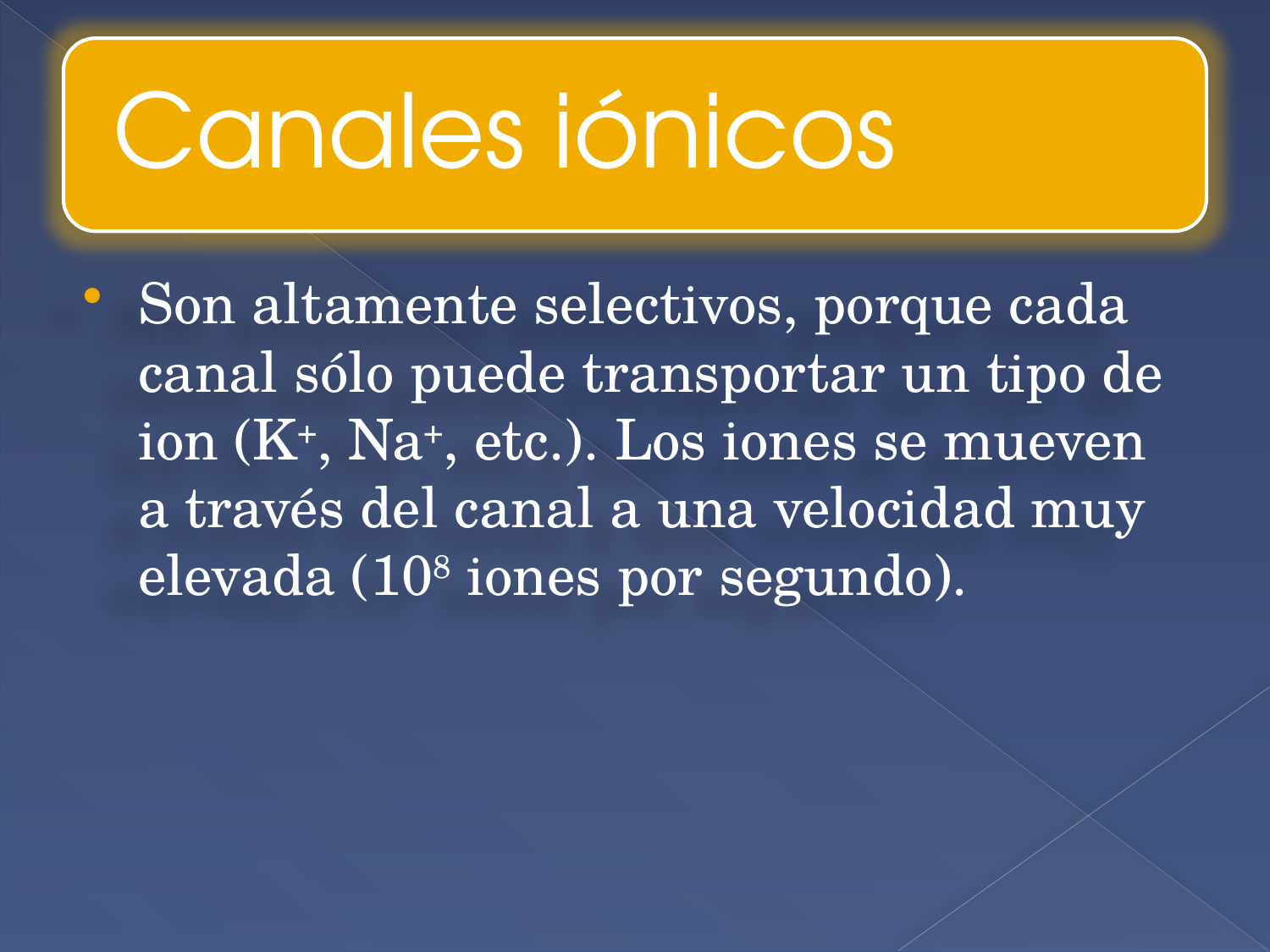

Canales iónicos
Son altamente selectivos, porque cada canal sólo puede transportar un tipo de ion (K+, Na+, etc.). Los iones se mueven a través del canal a una velocidad muy elevada (108 iones por segundo).